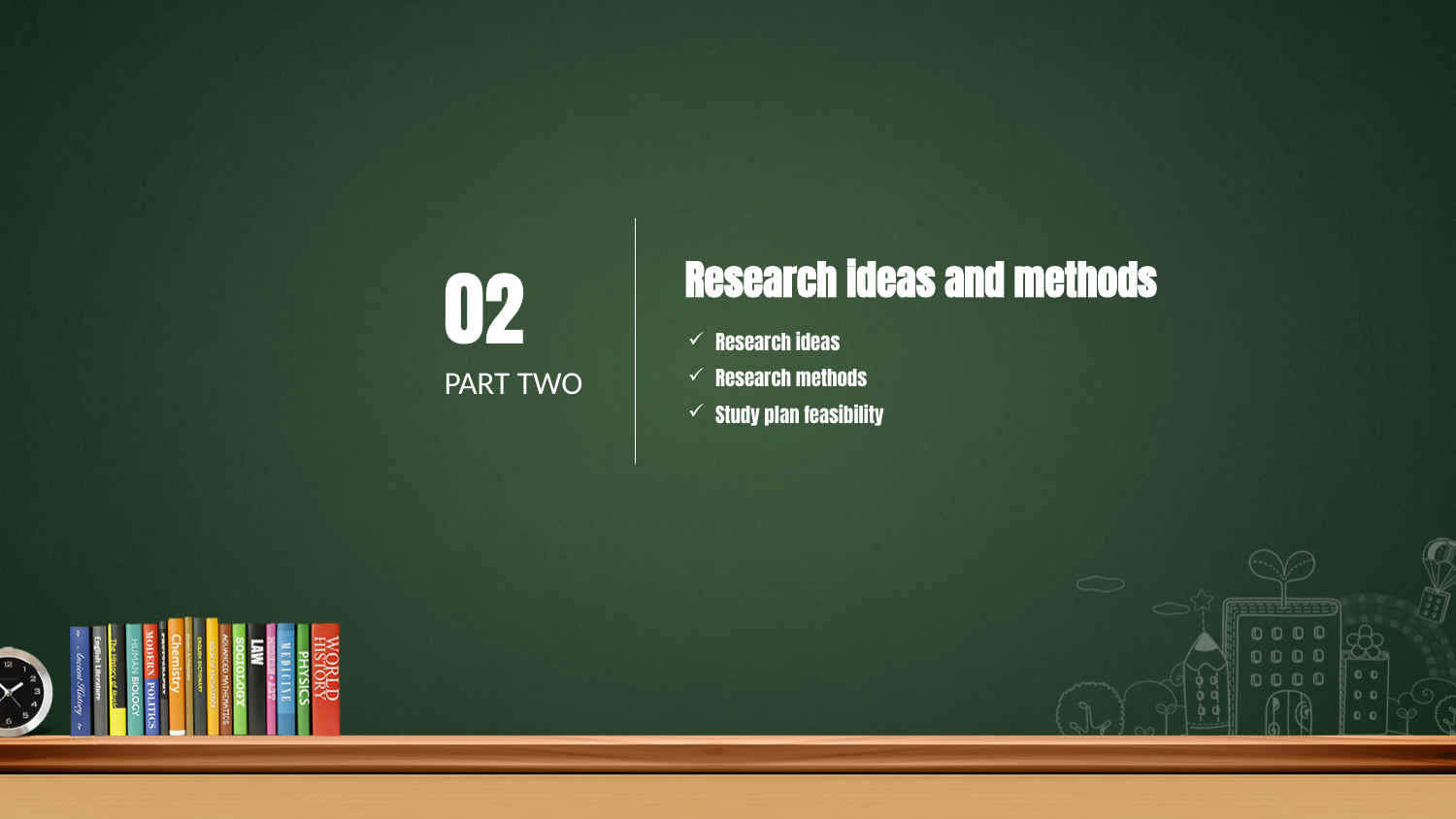

Research ideas and methods
02
Research ideas
Research methods
Study plan feasibility
PART TWO